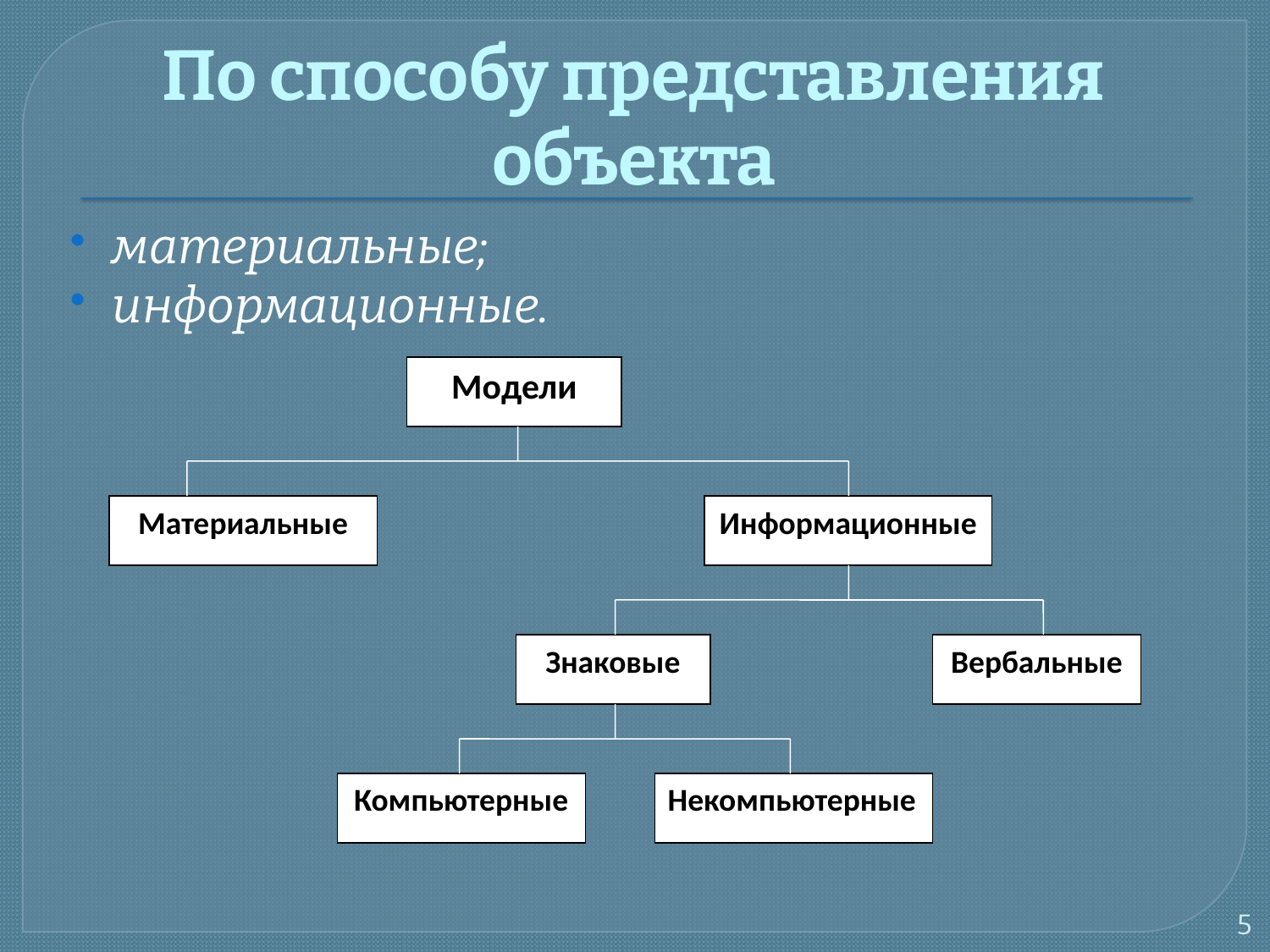

# По способу представления объекта
материальные;
информационные.
Модели

Материальные

Информационные

Знаковые

Вербальные

Компьютерные
Некомпьютерные

5